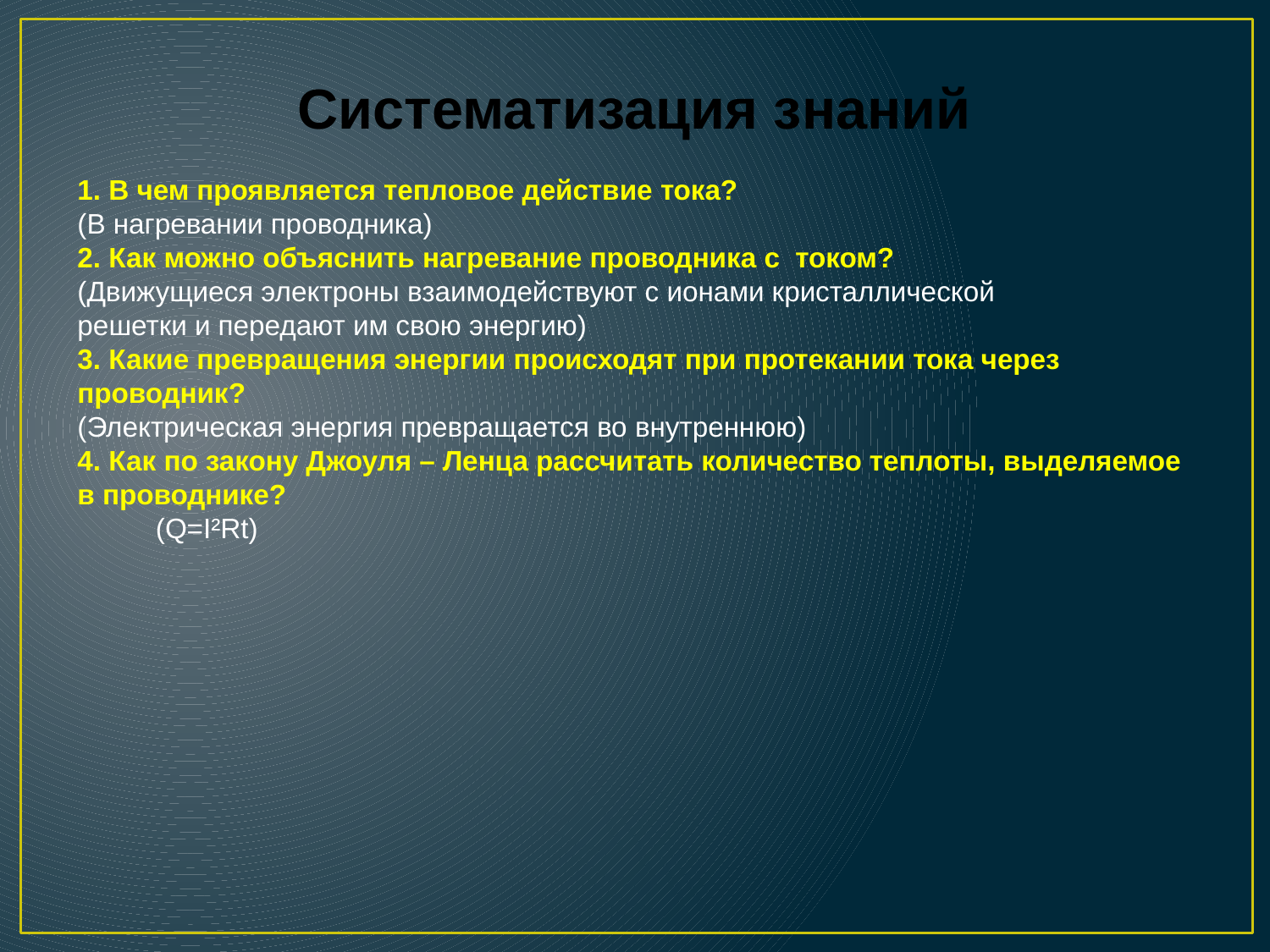

Систематизация знаний
1. В чем проявляется тепловое действие тока?
(В нагревании проводника)
2. Как можно объяснить нагревание проводника с  током?
(Движущиеся электроны взаимодействуют с ионами кристаллической
решетки и передают им свою энергию)
3. Какие превращения энергии происходят при протекании тока через проводник?
(Электрическая энергия превращается во внутреннюю)
4. Как по закону Джоуля – Ленца рассчитать количество теплоты, выделяемое в проводнике?
          (Q=I²Rt)